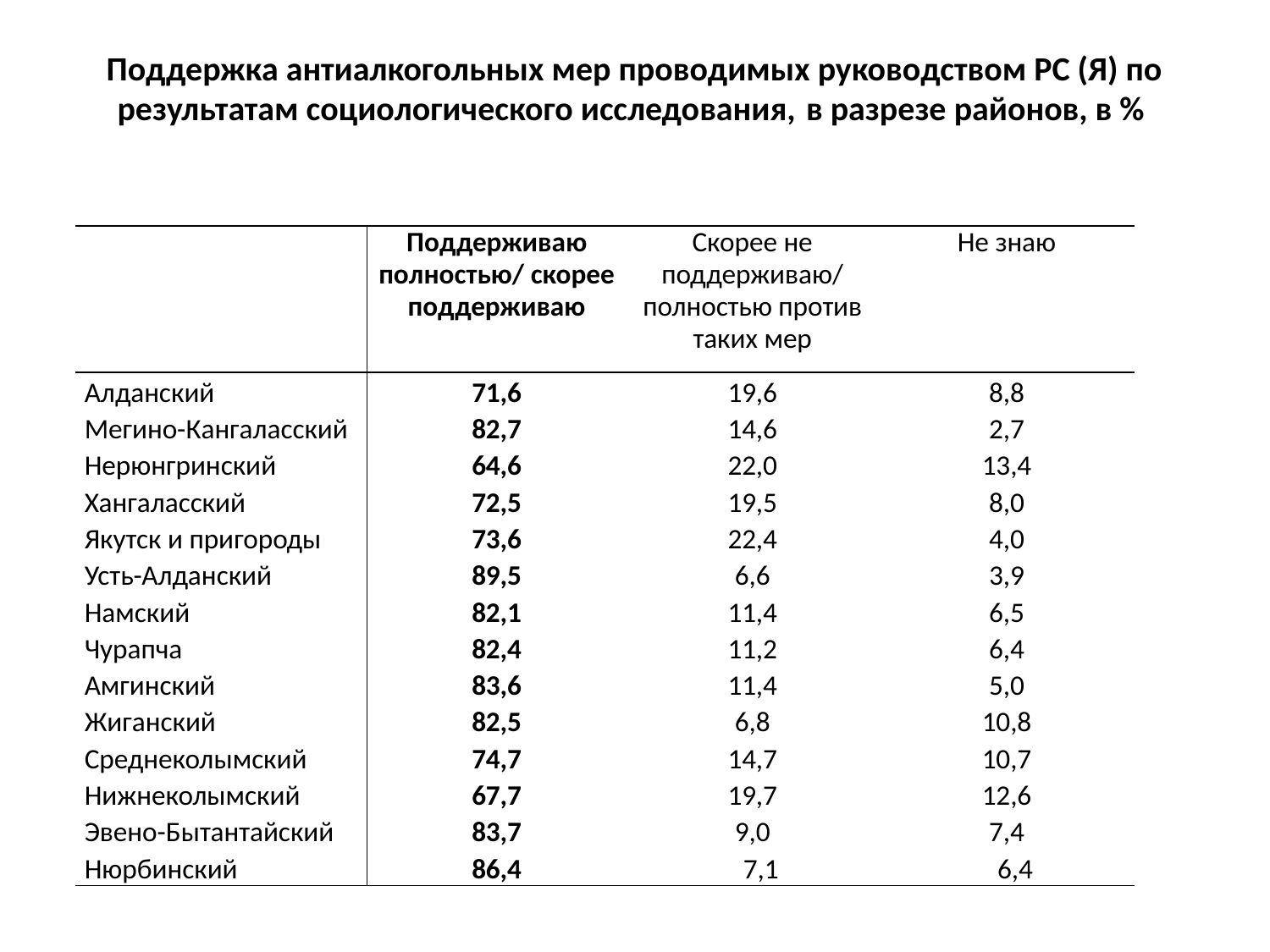

# Поддержка антиалкогольных мер проводимых руководством РС (Я) по результатам социологического исследования, в разрезе районов, в %
|  | Поддерживаю полностью/ скорее поддерживаю | Скорее не поддерживаю/ полностью против таких мер | Не знаю |  |
| --- | --- | --- | --- | --- |
| Алданский | 71,6 | 19,6 | 8,8 |  |
| Мегино-Кангаласский | 82,7 | 14,6 | 2,7 |  |
| Нерюнгринский | 64,6 | 22,0 | 13,4 |  |
| Хангаласский | 72,5 | 19,5 | 8,0 |  |
| Якутск и пригороды | 73,6 | 22,4 | 4,0 |  |
| Усть-Алданский | 89,5 | 6,6 | 3,9 |  |
| Намский | 82,1 | 11,4 | 6,5 |  |
| Чурапча | 82,4 | 11,2 | 6,4 |  |
| Амгинский | 83,6 | 11,4 | 5,0 |  |
| Жиганский | 82,5 | 6,8 | 10,8 |  |
| Среднеколымский | 74,7 | 14,7 | 10,7 |  |
| Нижнеколымский | 67,7 | 19,7 | 12,6 |  |
| Эвено-Бытантайский | 83,7 | 9,0 | 7,4 |  |
| Нюрбинский | 86,4 | 7,1 |  | 6,4 |